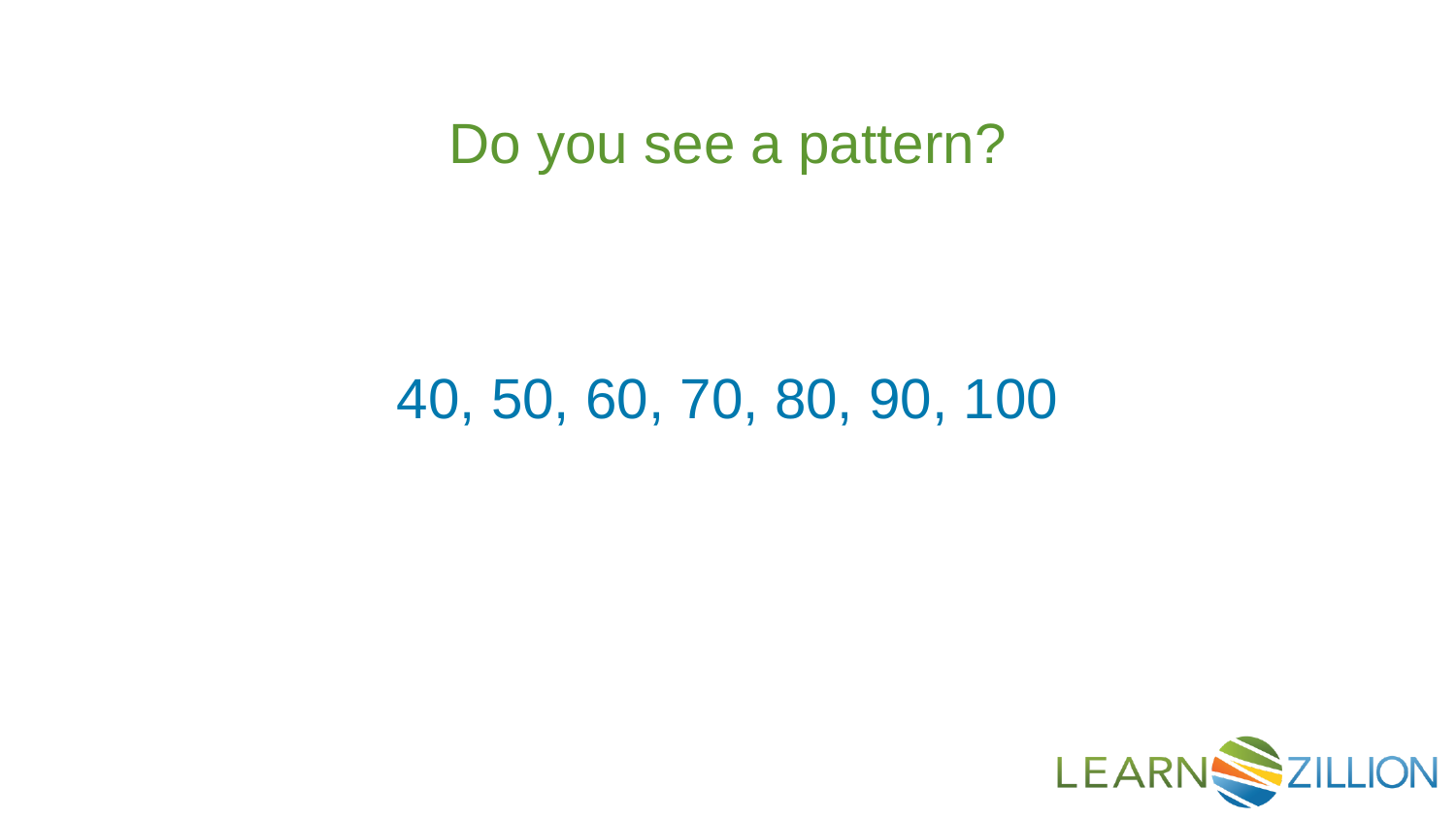

Do you see a pattern?
40, 50, 60, 70, 80, 90, 100